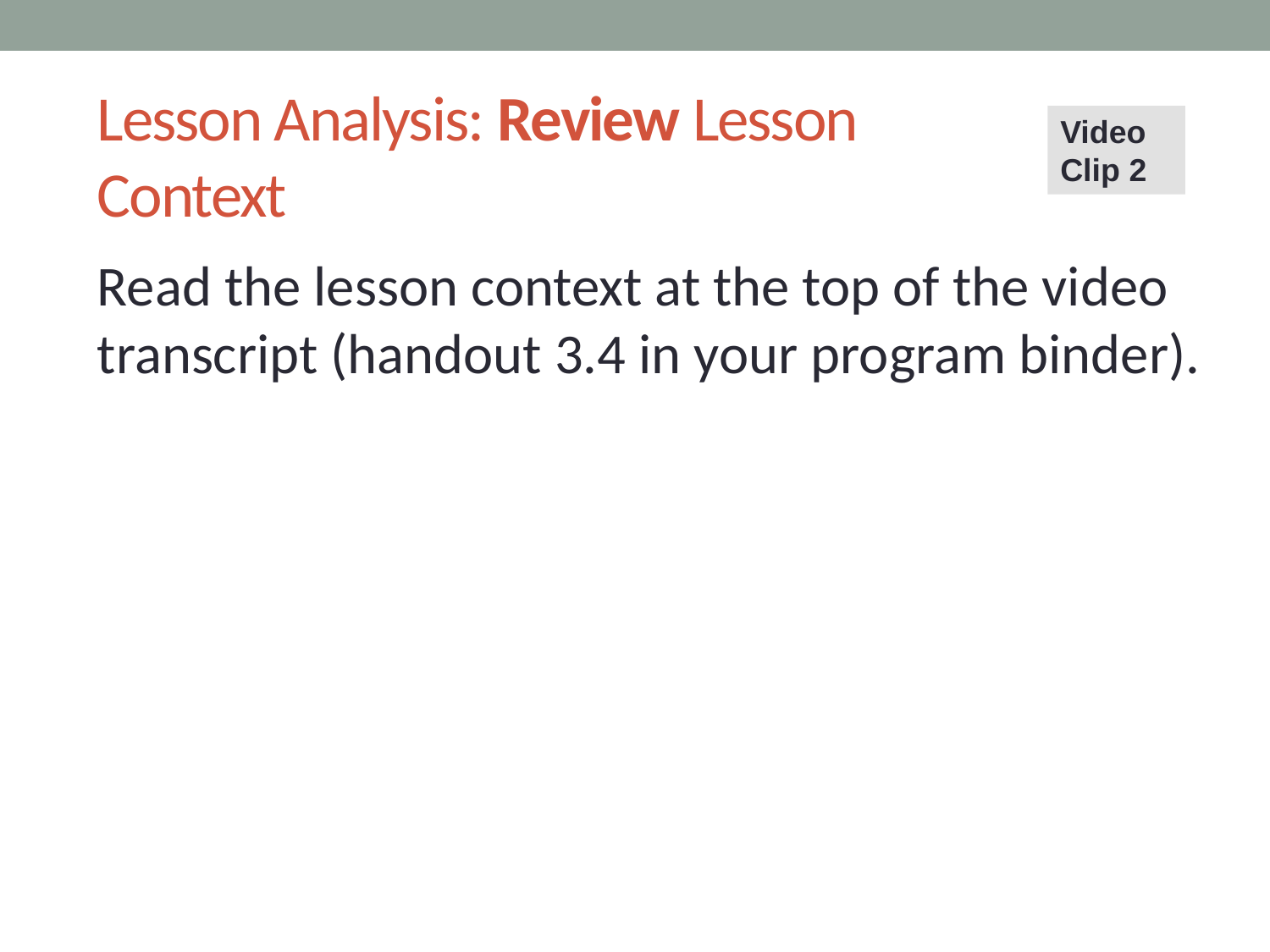

# Lesson Analysis: Review Lesson Context
Video Clip 2
Read the lesson context at the top of the video transcript (handout 3.4 in your program binder).